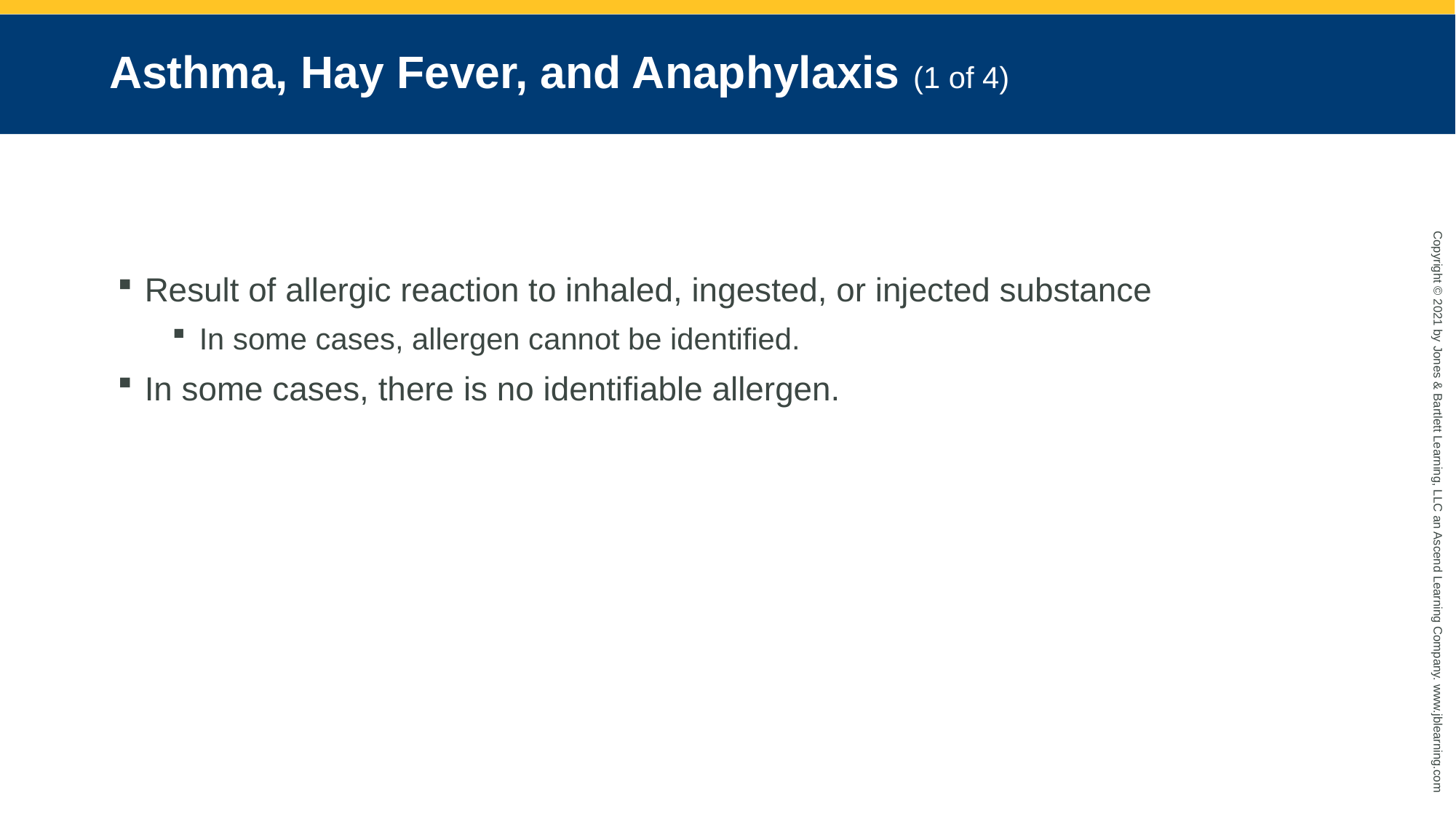

# Asthma, Hay Fever, and Anaphylaxis (1 of 4)
Result of allergic reaction to inhaled, ingested, or injected substance
In some cases, allergen cannot be identified.
In some cases, there is no identifiable allergen.